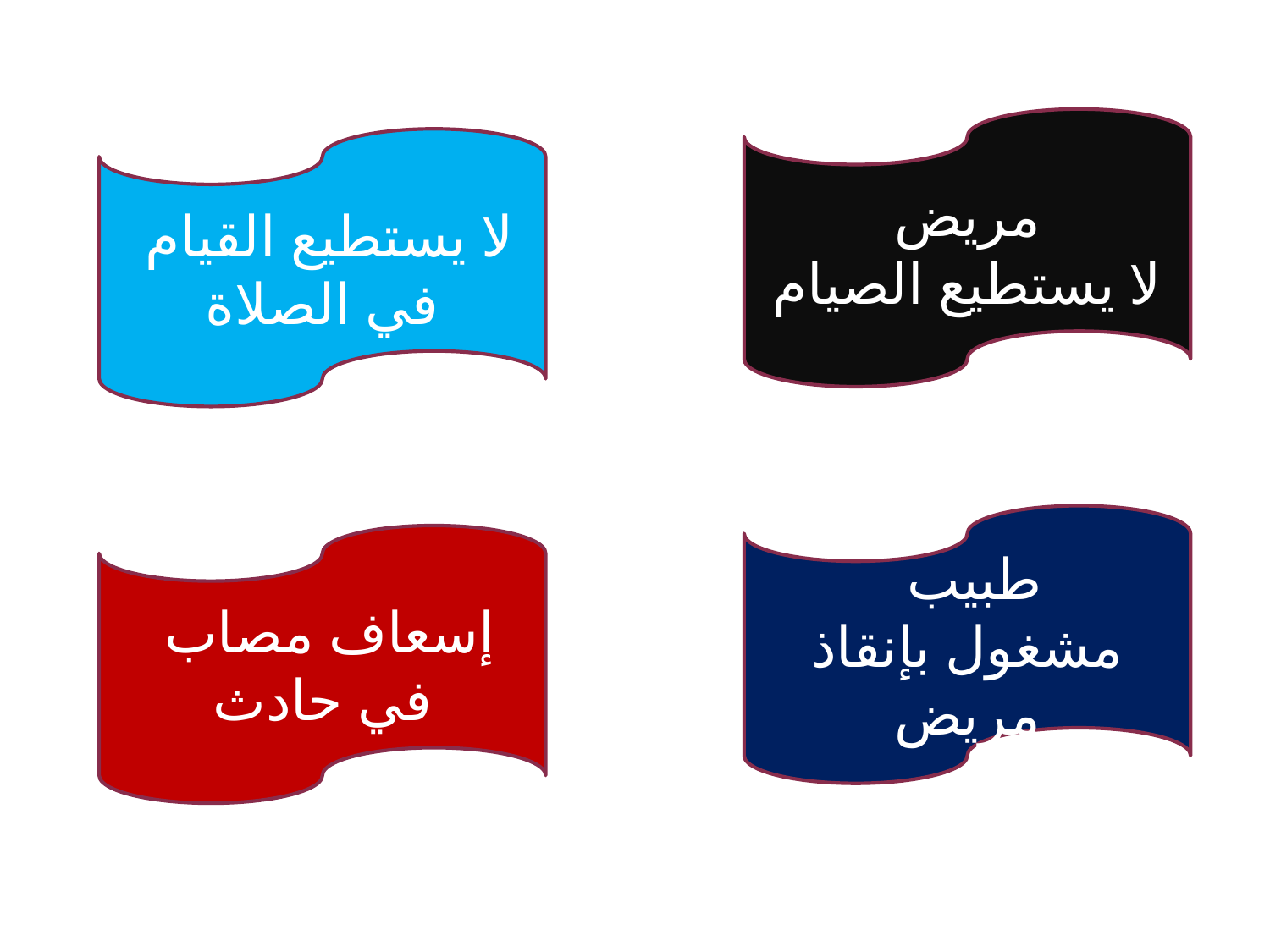

مريض
لا يستطيع الصيام
لا يستطيع القيام
في الصلاة
طبيب
مشغول بإنقاذ مريض
إسعاف مصاب
في حادث